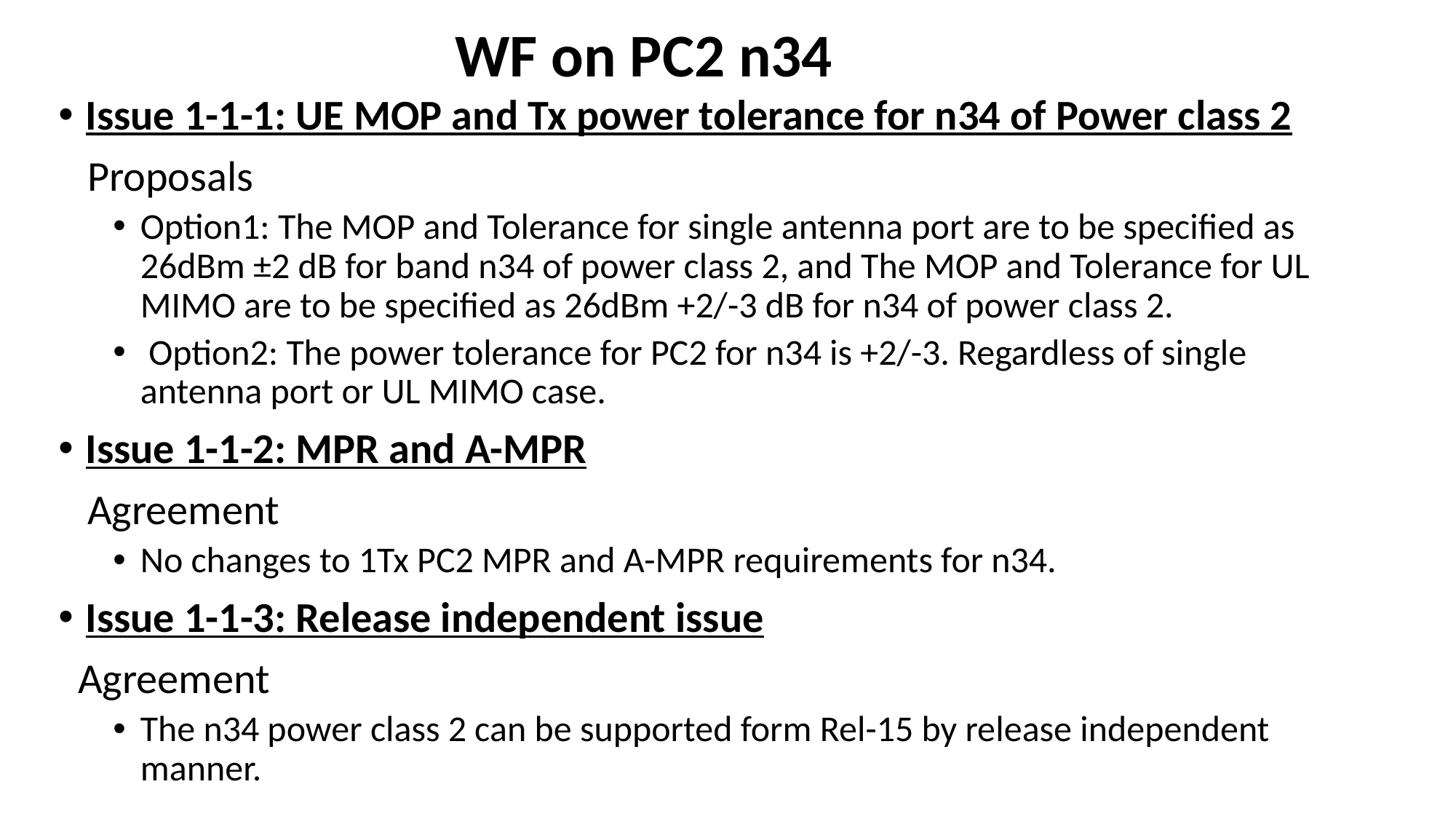

WF on PC2 n34
Issue 1-1-1: UE MOP and Tx power tolerance for n34 of Power class 2
   Proposals
Option1: The MOP and Tolerance for single antenna port are to be specified as 26dBm ±2 dB for band n34 of power class 2, and The MOP and Tolerance for UL MIMO are to be specified as 26dBm +2/-3 dB for n34 of power class 2.
 Option2: The power tolerance for PC2 for n34 is +2/-3. Regardless of single antenna port or UL MIMO case.
Issue 1-1-2: MPR and A-MPR
   Agreement
No changes to 1Tx PC2 MPR and A-MPR requirements for n34.
Issue 1-1-3: Release independent issue
  Agreement
The n34 power class 2 can be supported form Rel-15 by release independent manner.